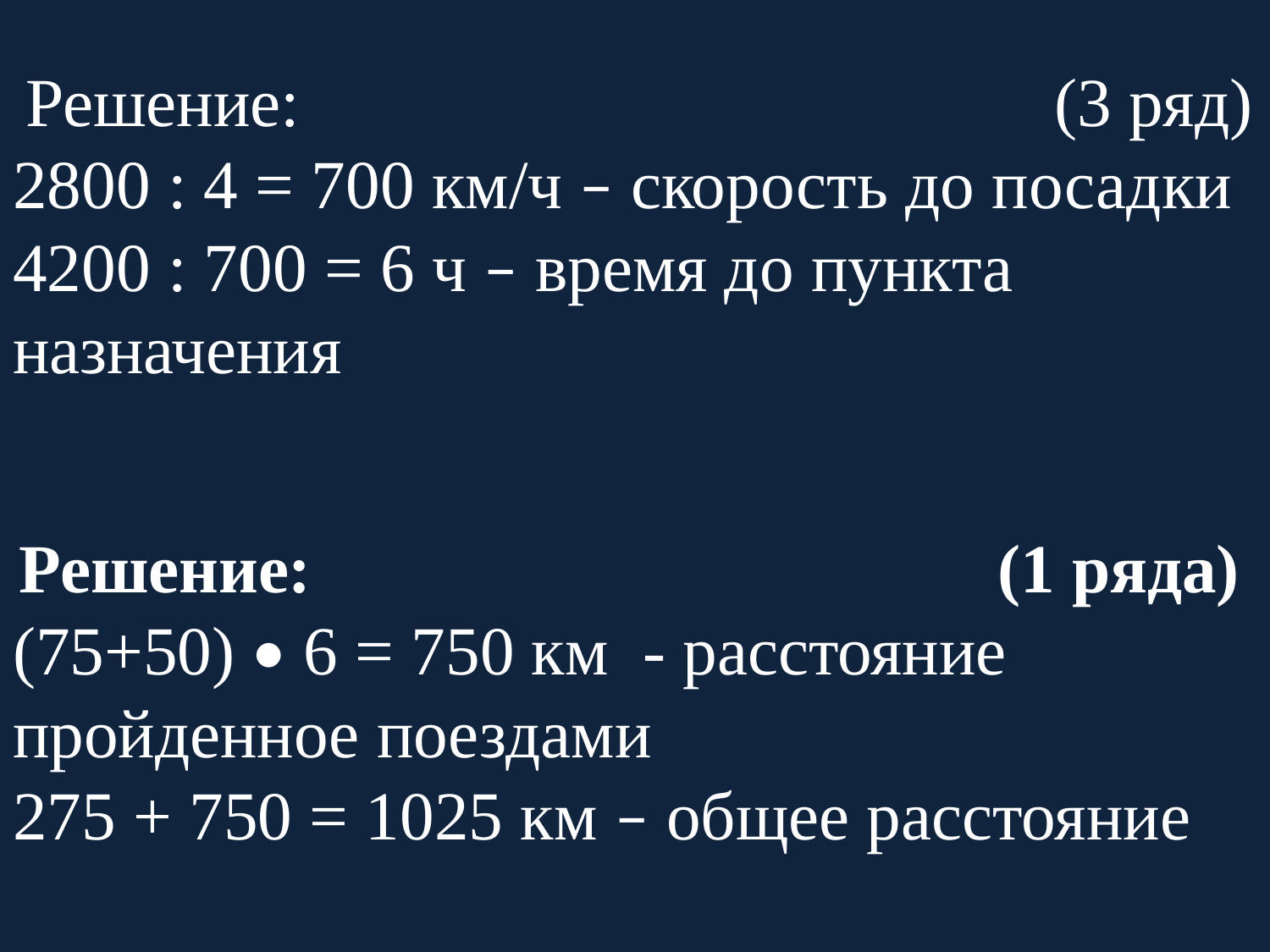

Решение:                                            (3 ряд)
2800 : 4 = 700 км/ч – скорость до посадки
4200 : 700 = 6 ч – время до пункта назначения
 Решение:                                        (1 ряда)
(75+50) • 6 = 750 км  - расстояние пройденное поездами
275 + 750 = 1025 км – общее расстояние